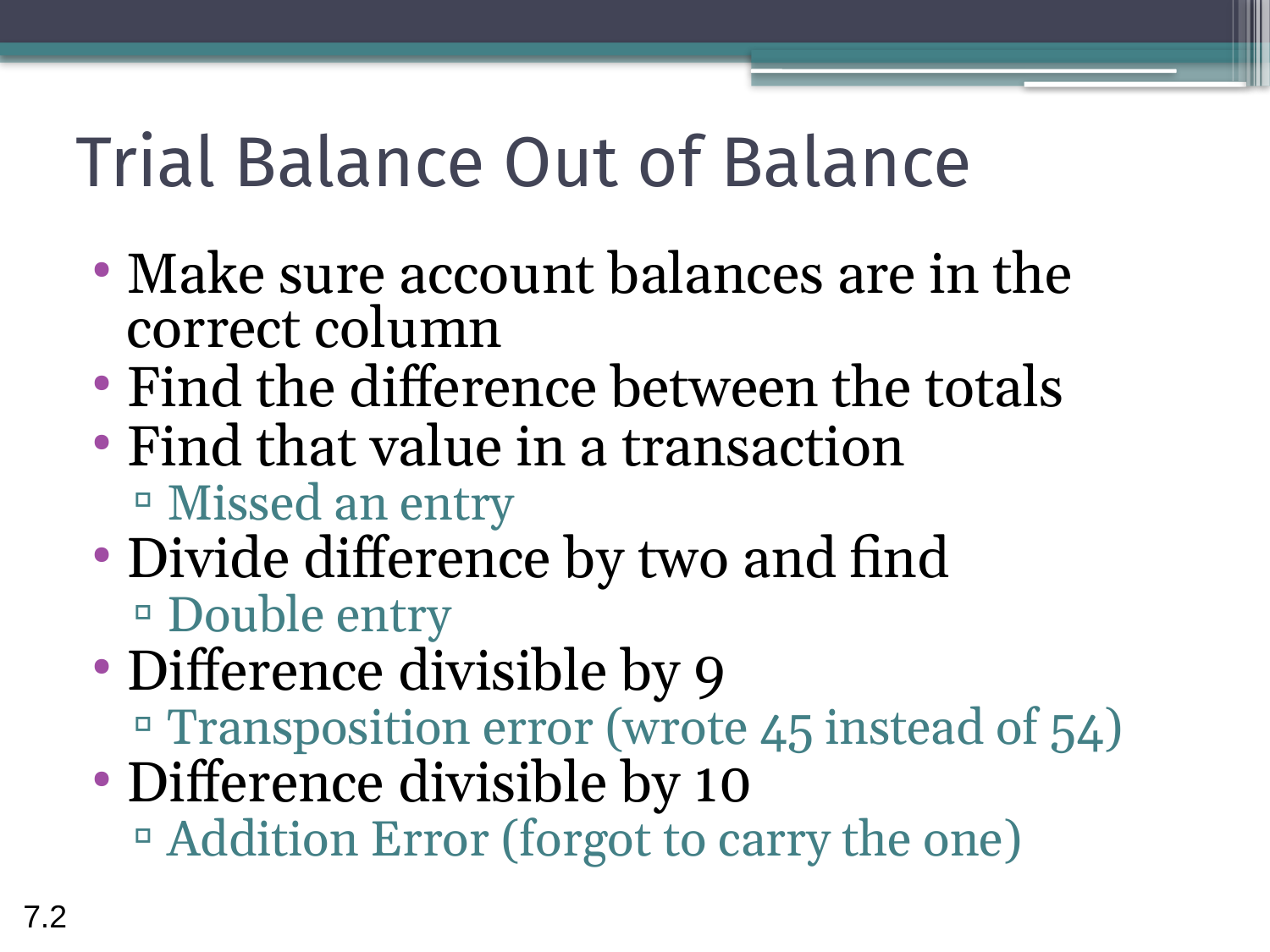

# Trial Balance Out of Balance
Make sure account balances are in the correct column
Find the difference between the totals
Find that value in a transaction
Missed an entry
Divide difference by two and find
Double entry
Difference divisible by 9
Transposition error (wrote 45 instead of 54)
Difference divisible by 10
Addition Error (forgot to carry the one)

7.2